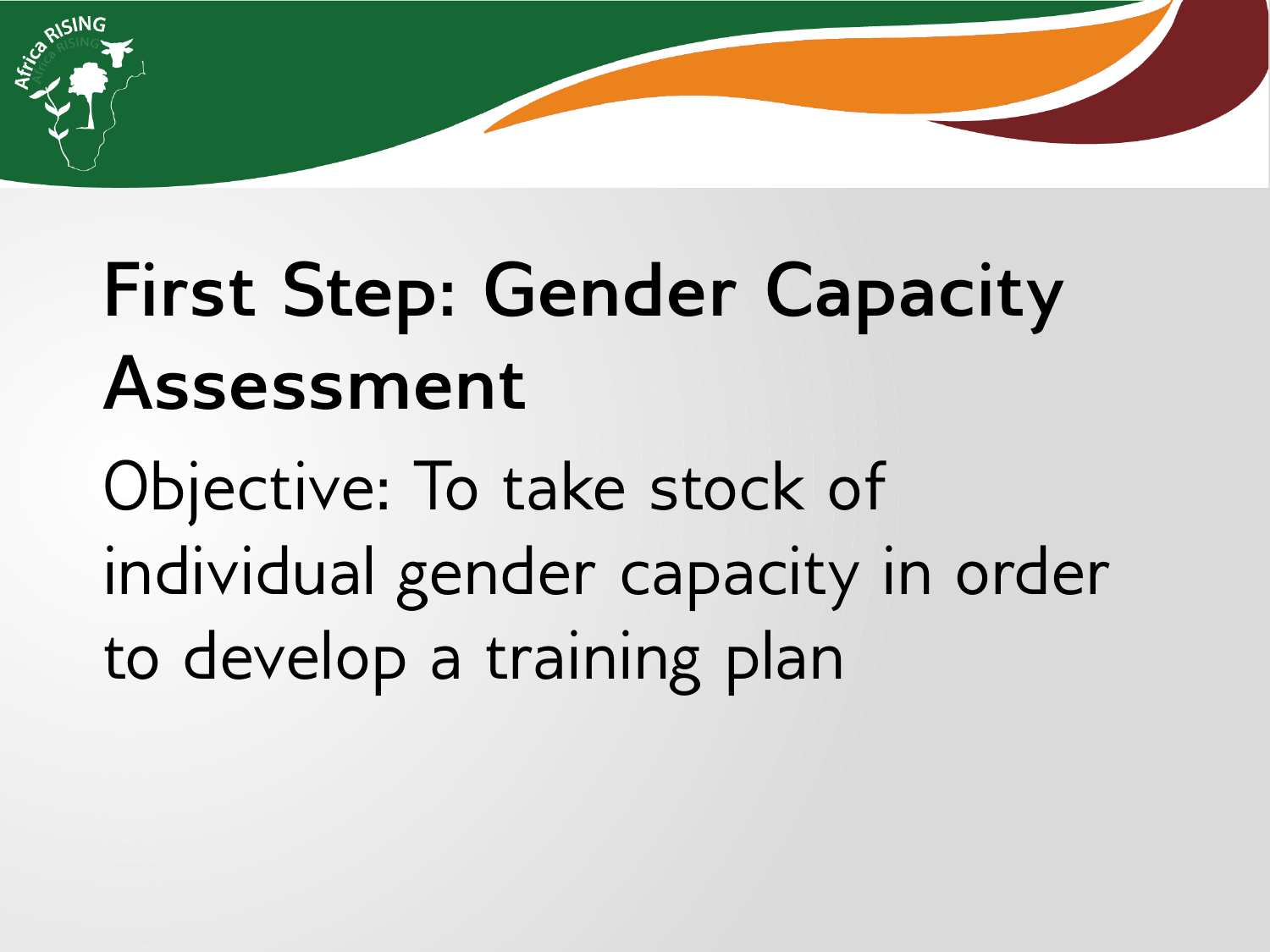

First Step: Gender Capacity Assessment
Objective: To take stock of individual gender capacity in order to develop a training plan